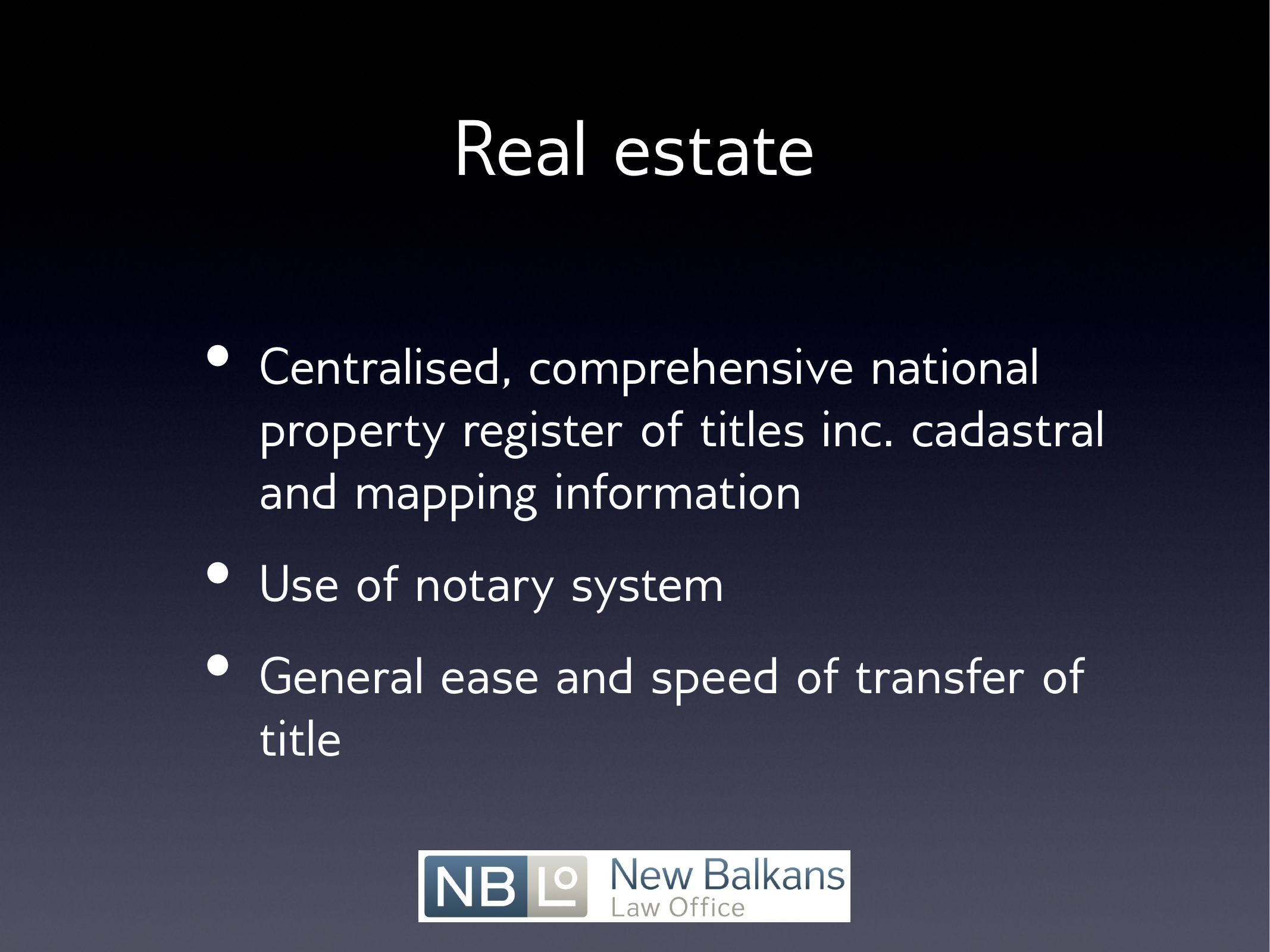

# Real estate
Centralised, comprehensive national property register of titles inc. cadastral and mapping information
Use of notary system
General ease and speed of transfer of title